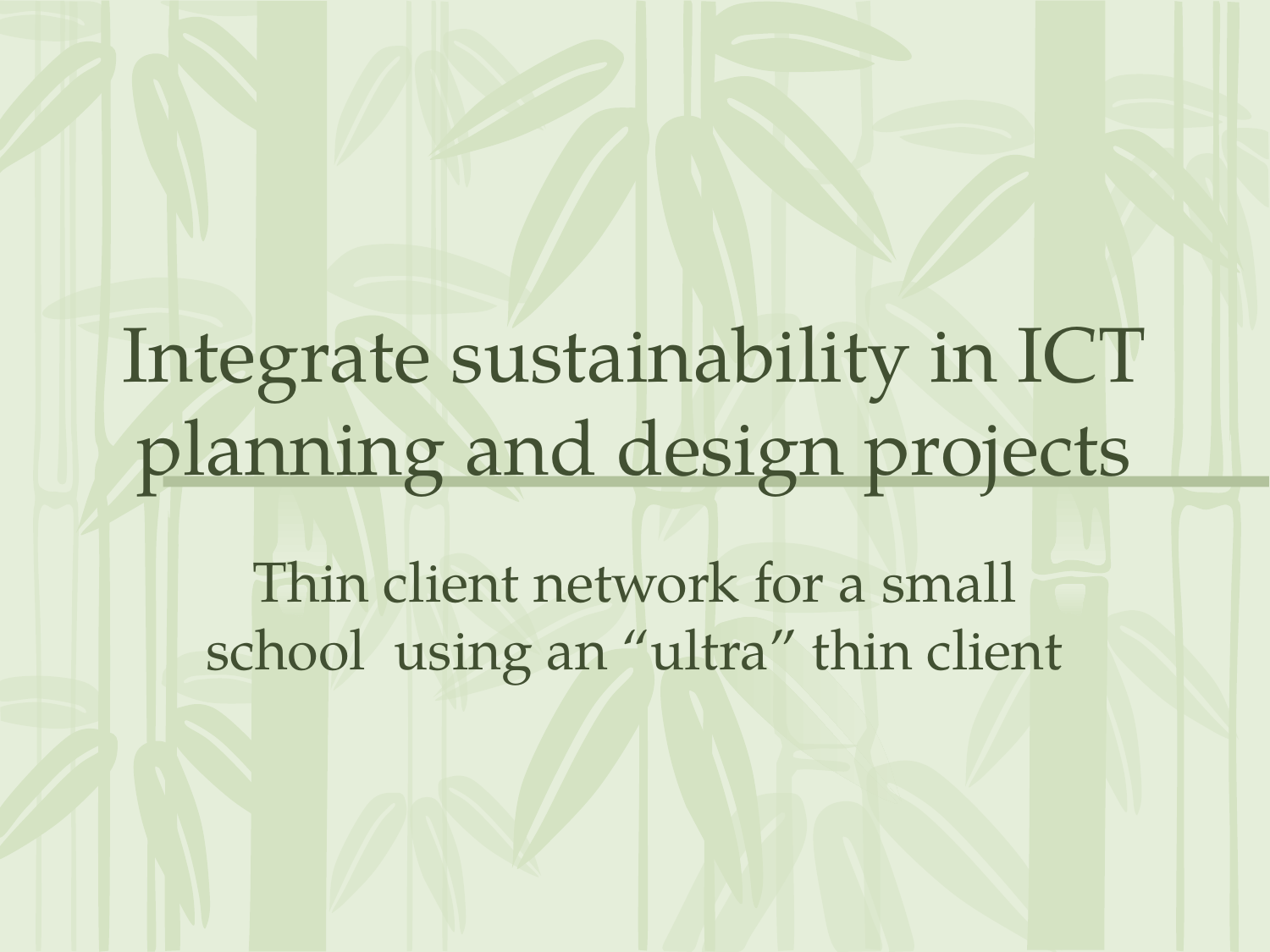

# Integrate sustainability in ICT planning and design projects
Thin client network for a small school  using an “ultra” thin client